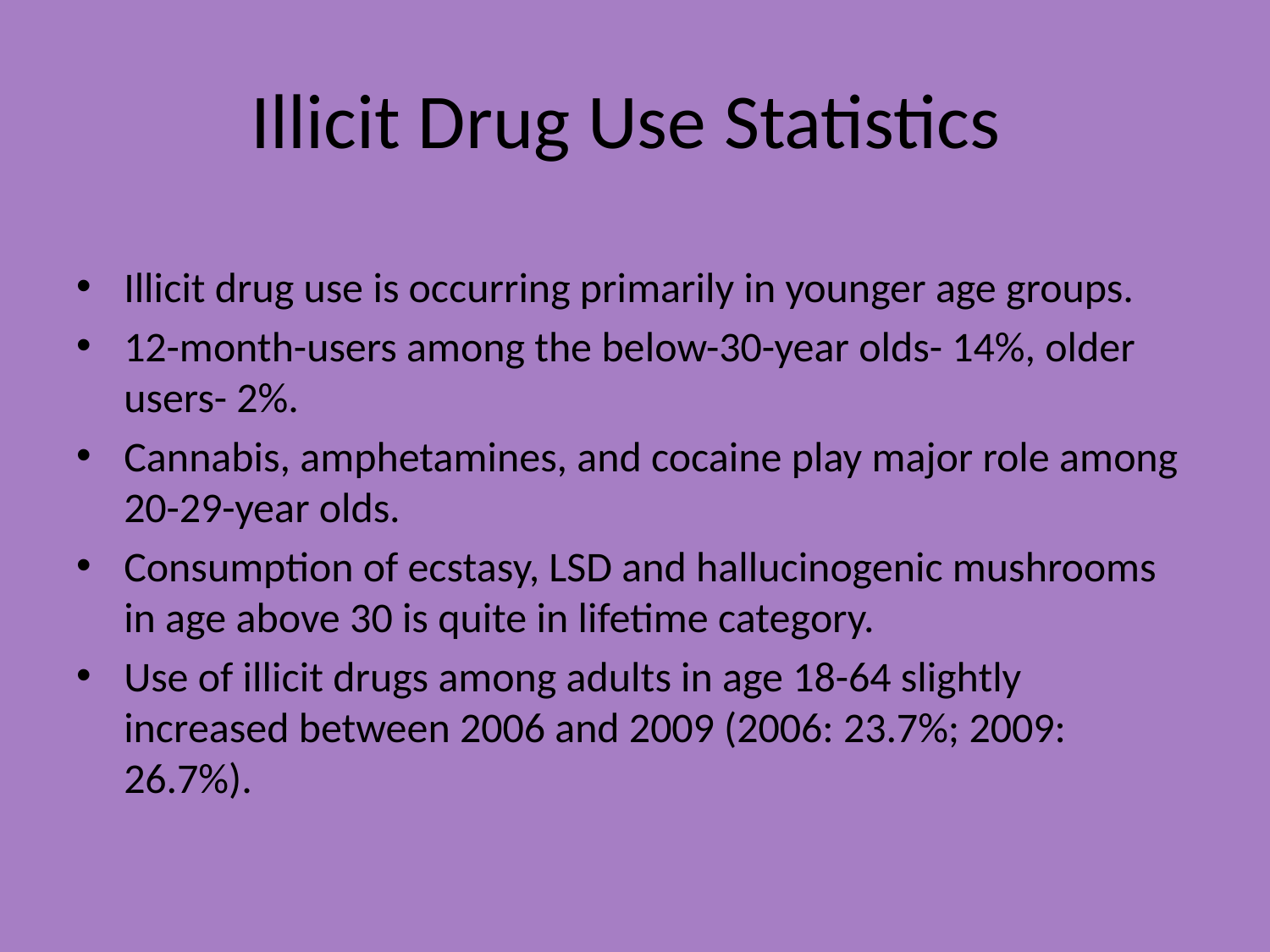

# Illicit Drug Use Statistics
Illicit drug use is occurring primarily in younger age groups.
12-month-users among the below-30-year olds- 14%, older users- 2%.
Cannabis, amphetamines, and cocaine play major role among 20-29-year olds.
Consumption of ecstasy, LSD and hallucinogenic mushrooms in age above 30 is quite in lifetime category.
Use of illicit drugs among adults in age 18-64 slightly increased between 2006 and 2009 (2006: 23.7%; 2009: 26.7%).